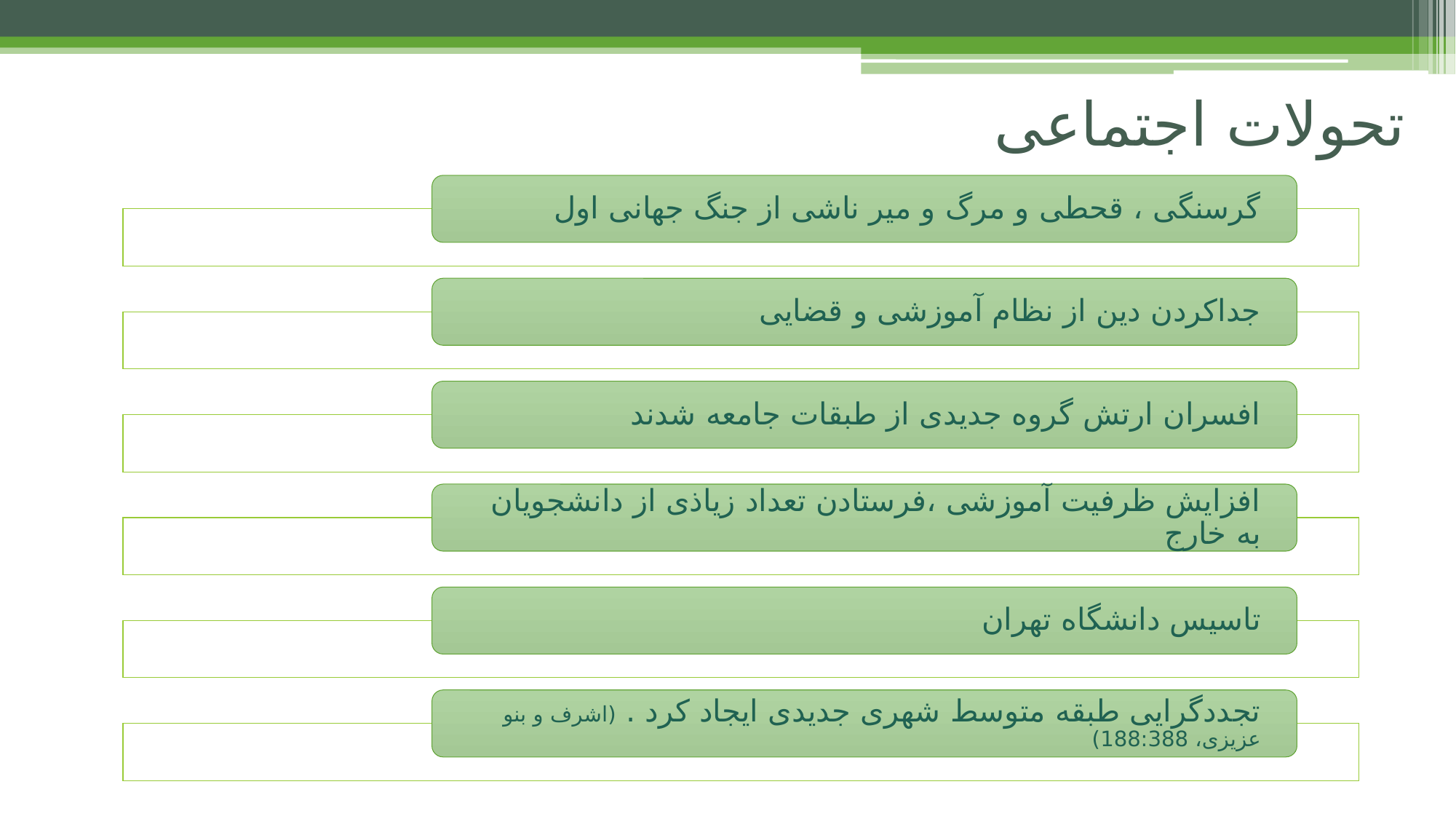

# تحولات اجتماعی
گرسنگی ، قحطی و مرگ و میر ناشی از جنگ جهانی اول
جداکردن دین از نظام آموزشی و قضایی
افسران ارتش گروه جدیدی از طبقات جامعه شدند
افزایش ظرفیت آموزشی ،فرستادن تعداد زیاذی از دانشجویان به خارج
تاسیس دانشگاه تهران
تجددگرایی طبقه متوسط شهری جدیدی ایجاد کرد . (اشرف و بنو عزیزی، 188:388)